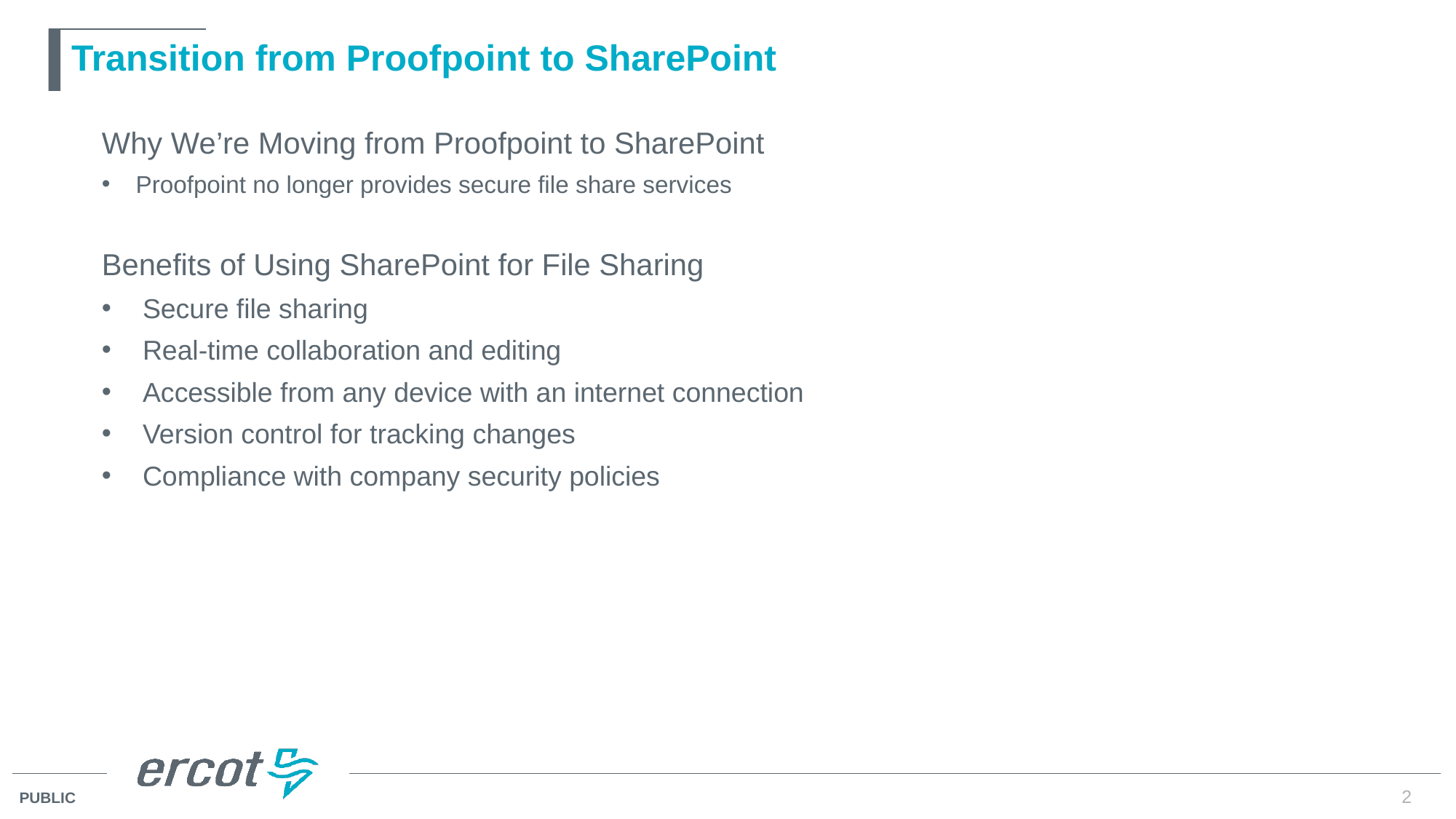

# Transition from Proofpoint to SharePoint
Why We’re Moving from Proofpoint to SharePoint
Proofpoint no longer provides secure file share services

Benefits of Using SharePoint for File Sharing
Secure file sharing
Real-time collaboration and editing
Accessible from any device with an internet connection
Version control for tracking changes
Compliance with company security policies

2